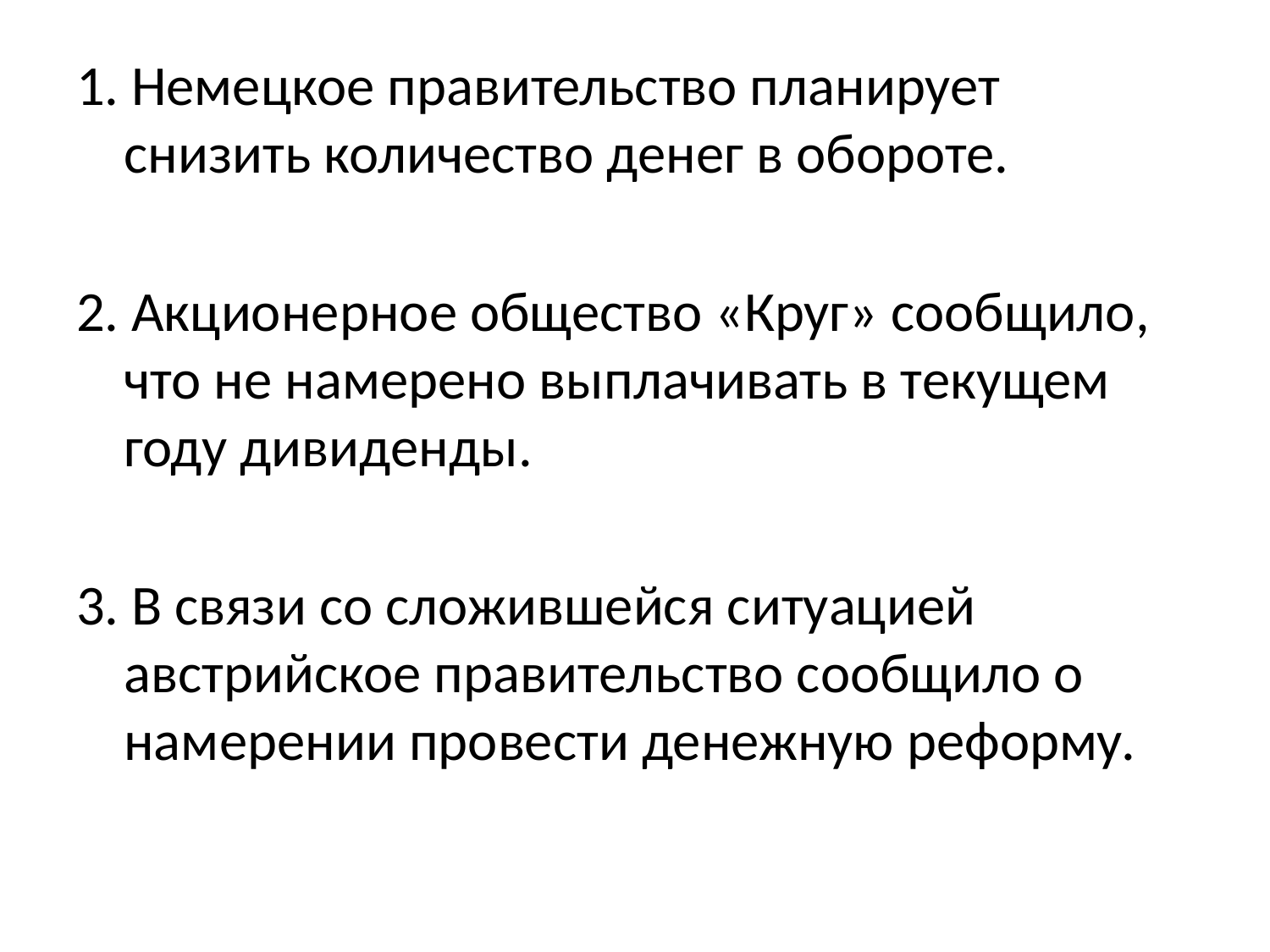

1. Немецкое правительство планирует снизить количество денег в обороте.

2. Акционерное общество «Круг» сообщило, что не намерено выплачивать в текущем году дивиденды.

3. В связи со сложившейся ситуацией австрийское правительство сообщило о намерении провести денежную реформу.